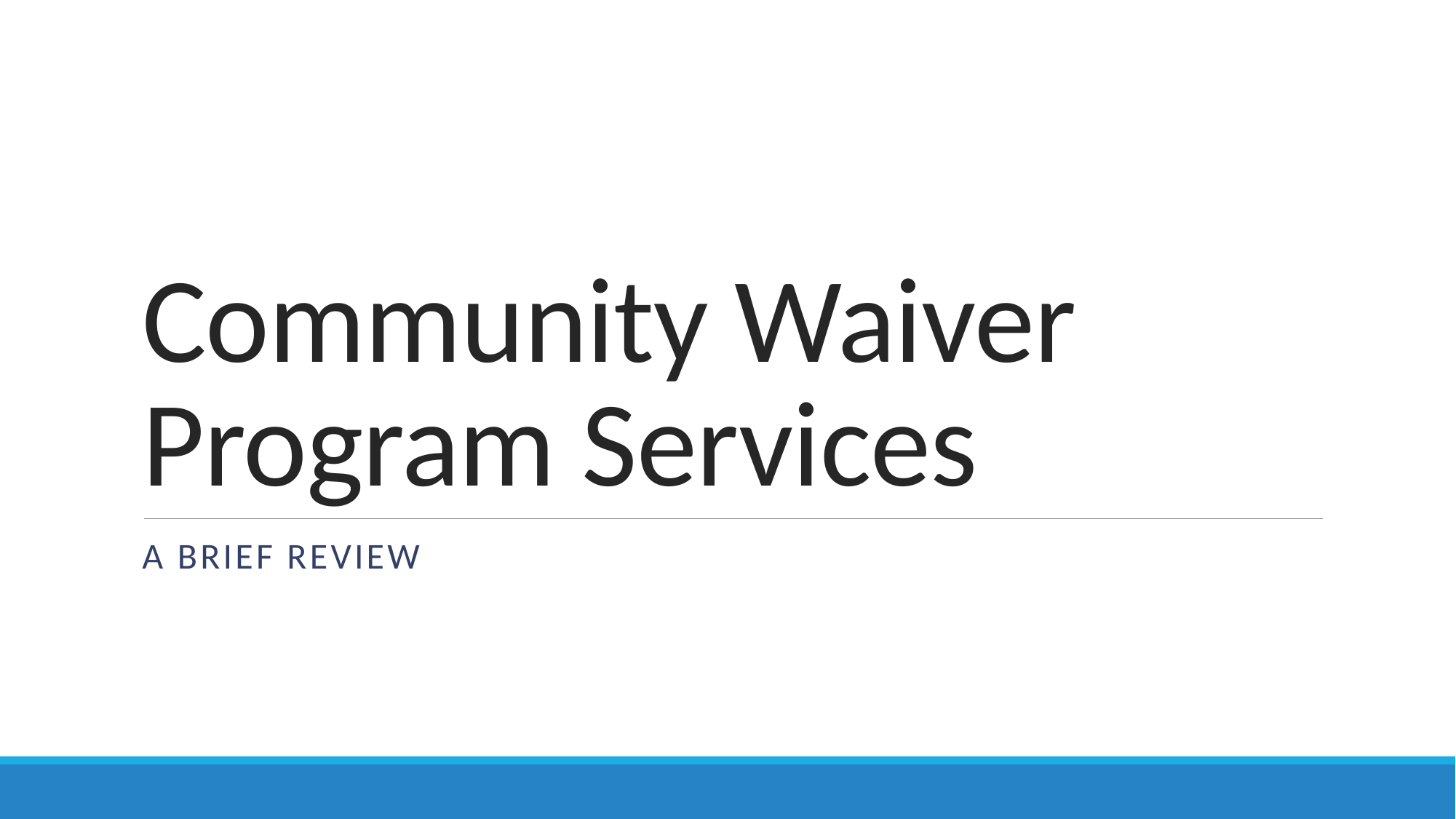

# Community Waiver Program Services
A Brief review